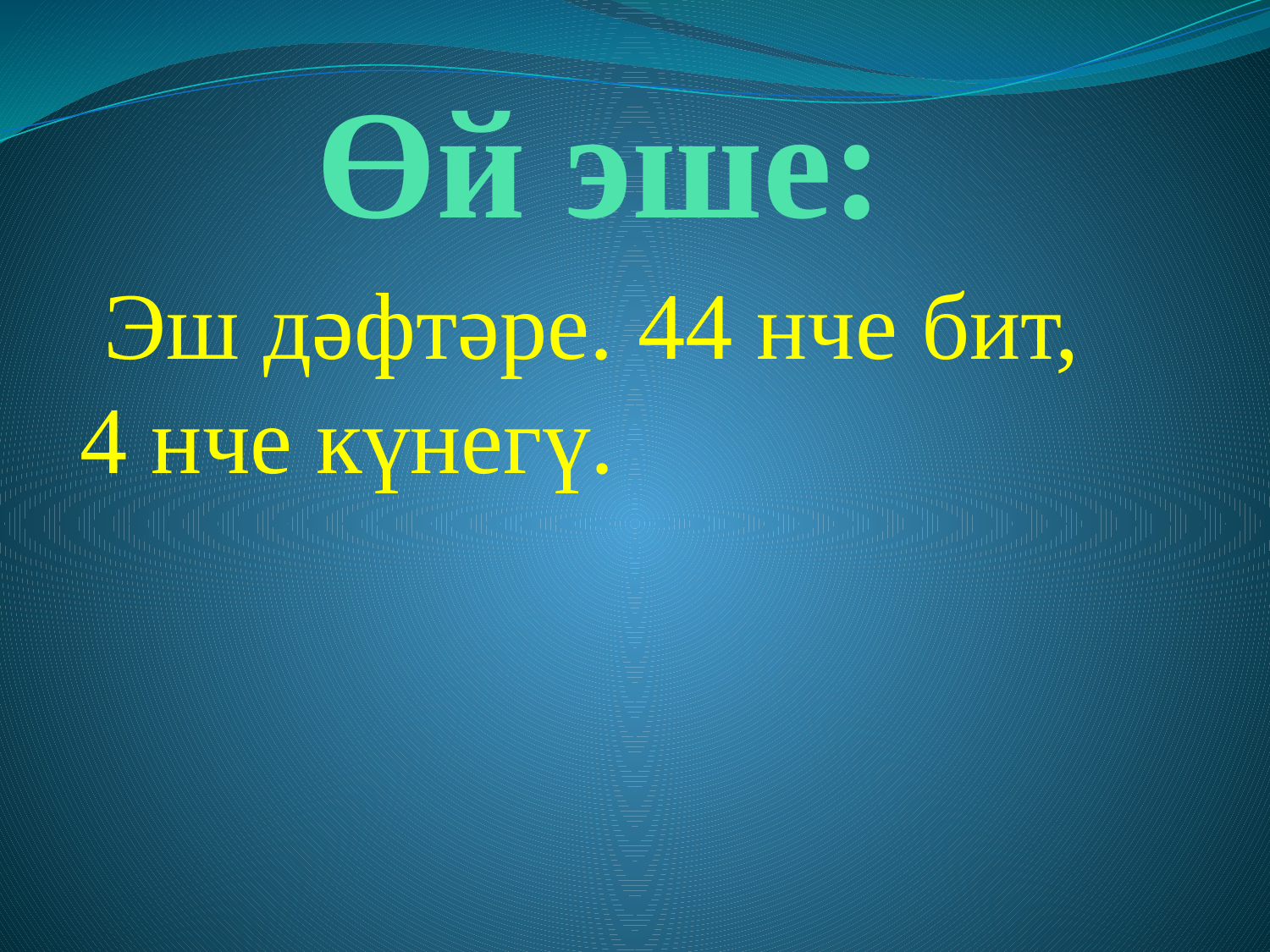

# Өй эше:
 Эш дәфтәре. 44 нче бит, 4 нче күнегү.